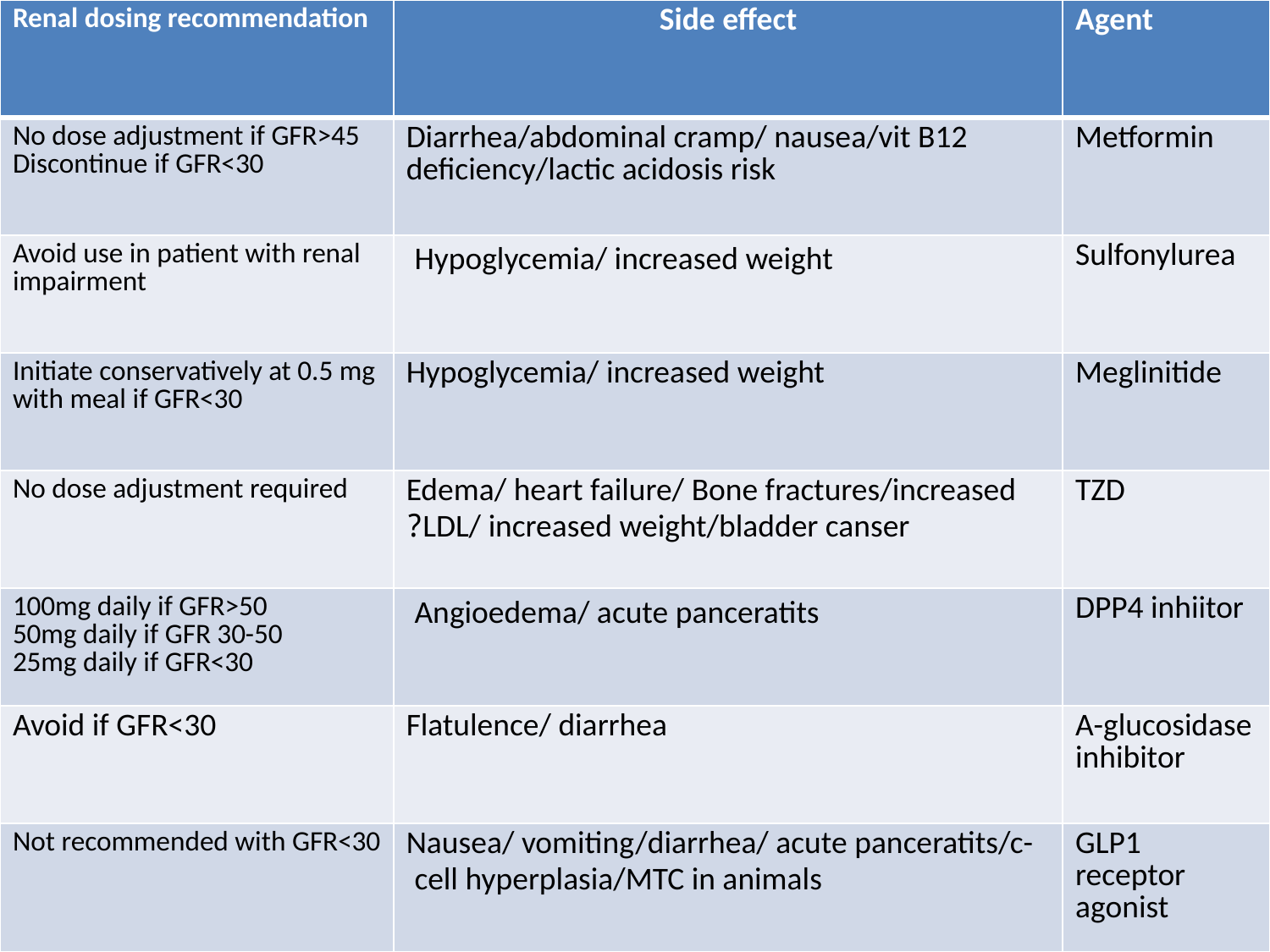

| Renal dosing recommendation | Side effect | Agent |
| --- | --- | --- |
| No dose adjustment if GFR>45 Discontinue if GFR<30 | Diarrhea/abdominal cramp/ nausea/vit B12 deficiency/lactic acidosis risk | Metformin |
| Avoid use in patient with renal impairment | Hypoglycemia/ increased weight | Sulfonylurea |
| Initiate conservatively at 0.5 mg with meal if GFR<30 | Hypoglycemia/ increased weight | Meglinitide |
| No dose adjustment required | Edema/ heart failure/ Bone fractures/increased LDL/ increased weight/bladder canser? | TZD |
| 100mg daily if GFR>50 50mg daily if GFR 30-50 25mg daily if GFR<30 | Angioedema/ acute panceratits | DPP4 inhiitor |
| Avoid if GFR<30 | Flatulence/ diarrhea | A-glucosidase inhibitor |
| Not recommended with GFR<30 | Nausea/ vomiting/diarrhea/ acute panceratits/c-cell hyperplasia/MTC in animals | GLP1 receptor agonist |